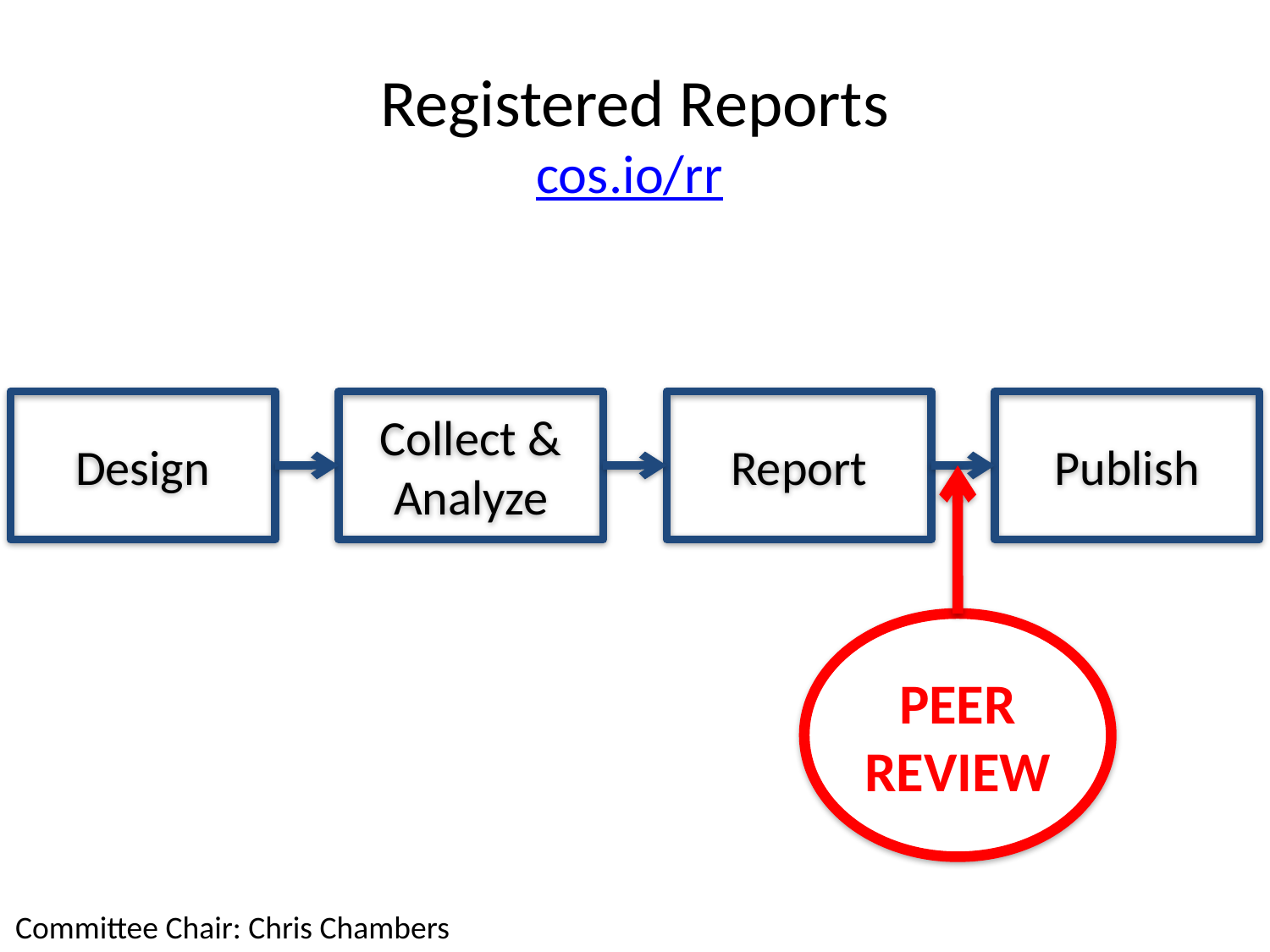

# Registered Reports cos.io/rr
Design
Collect & Analyze
Report
Publish
PEER
REVIEW
Committee Chair: Chris Chambers